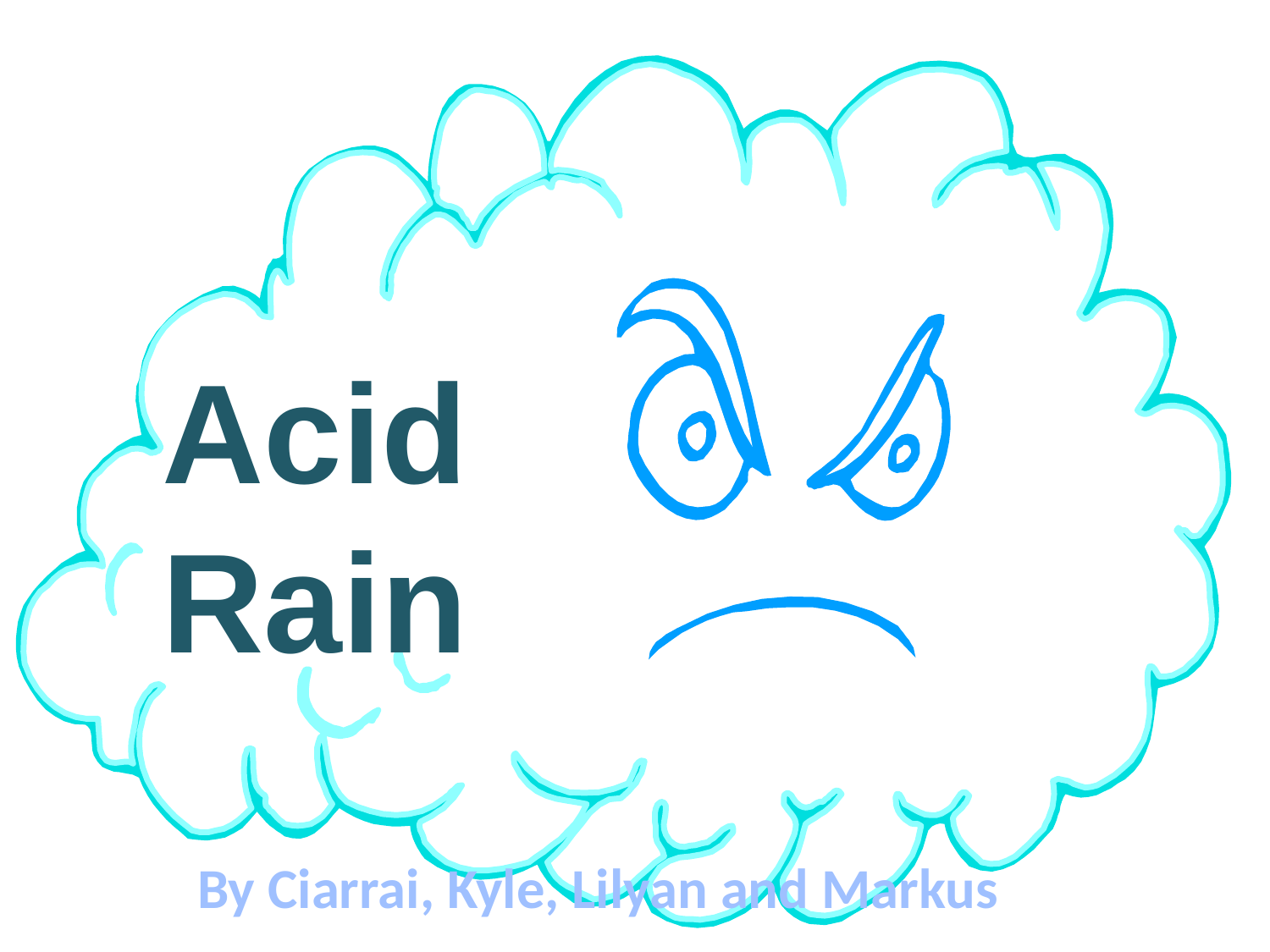

Acid Rain
By Ciarrai, Kyle, Lilyan and Markus